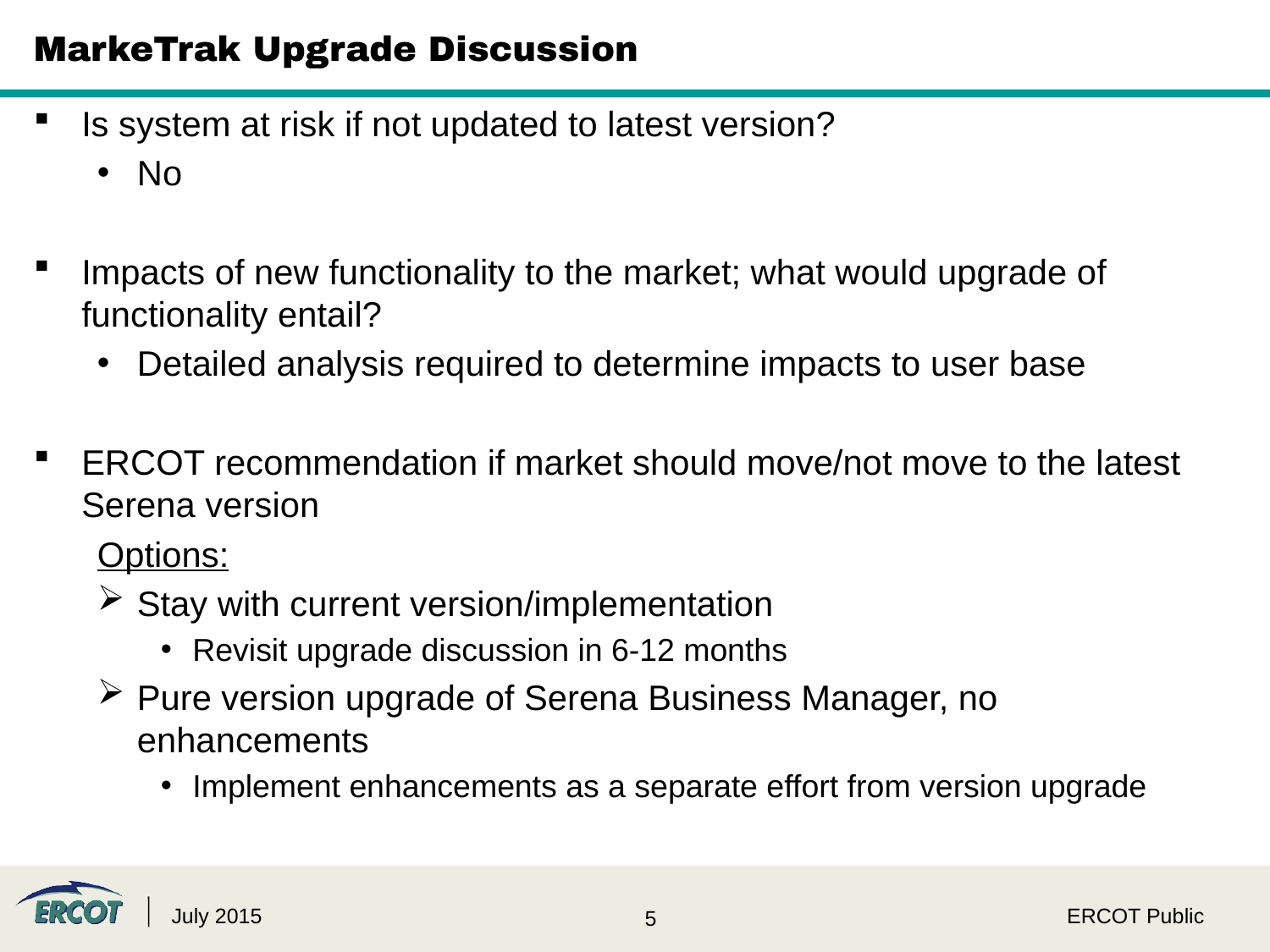

# MarkeTrak Upgrade Discussion
Is system at risk if not updated to latest version?
No

Impacts of new functionality to the market; what would upgrade of functionality entail?
Detailed analysis required to determine impacts to user base

ERCOT recommendation if market should move/not move to the latest Serena version
Options:
Stay with current version/implementation
Revisit upgrade discussion in 6-12 months
Pure version upgrade of Serena Business Manager, no enhancements
Implement enhancements as a separate effort from version upgrade
July 2015
ERCOT Public